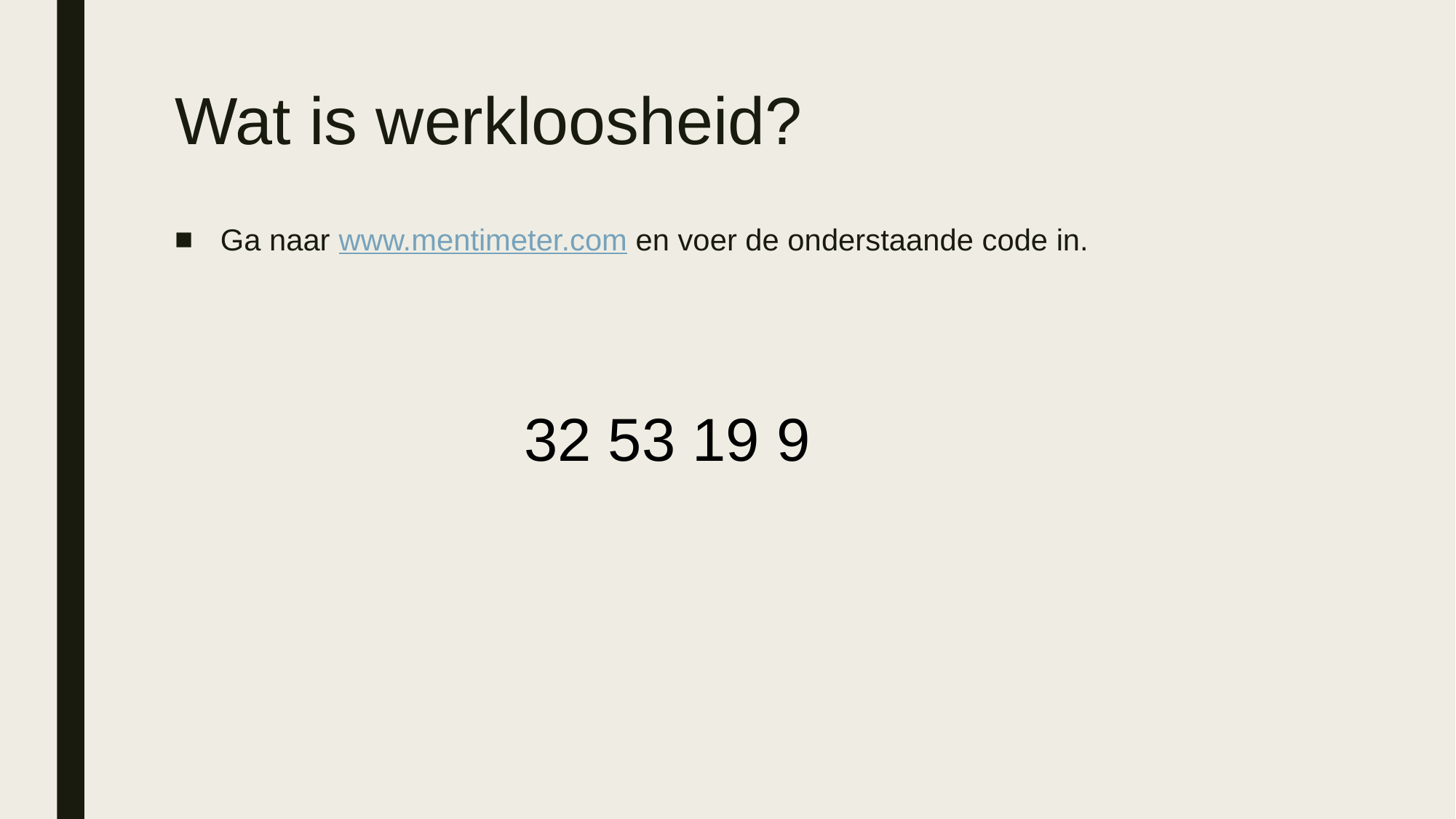

# Wat is werkloosheid?
Ga naar www.mentimeter.com en voer de onderstaande code in.

32 53 19 9